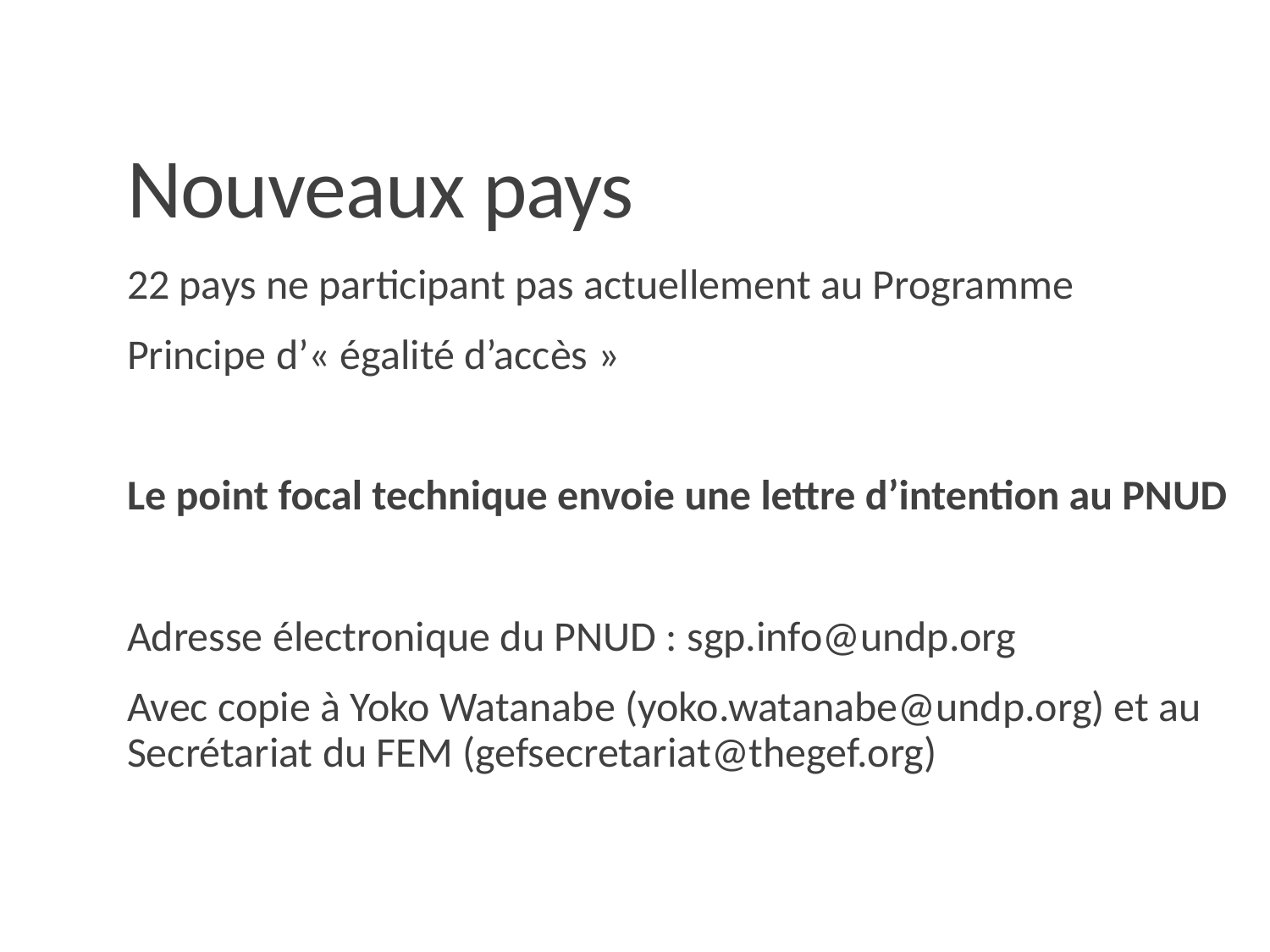

# Nouveaux pays
22 pays ne participant pas actuellement au Programme
Principe d’« égalité d’accès »

Le point focal technique envoie une lettre d’intention au PNUD

Adresse électronique du PNUD : sgp.info@undp.org
Avec copie à Yoko Watanabe (yoko.watanabe@undp.org) et au Secrétariat du FEM (gefsecretariat@thegef.org)